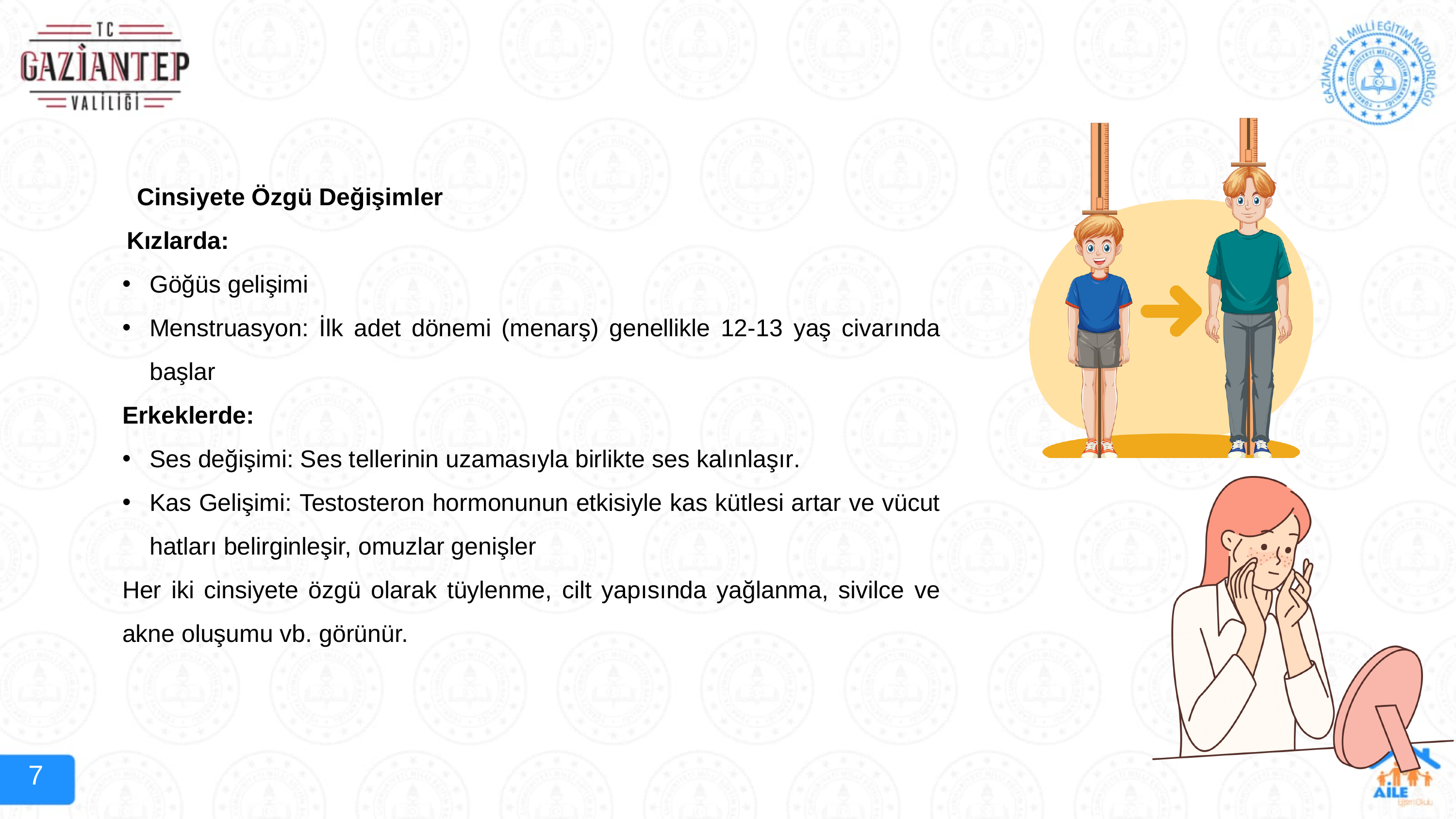

Cinsiyete Özgü Değişimler
      Kızlarda:
Göğüs gelişimi
Menstruasyon: İlk adet dönemi (menarş) genellikle 12-13 yaş civarında başlar
Erkeklerde:
Ses değişimi: Ses tellerinin uzamasıyla birlikte ses kalınlaşır.
Kas Gelişimi: Testosteron hormonunun etkisiyle kas kütlesi artar ve vücut hatları belirginleşir, omuzlar genişler
Her iki cinsiyete özgü olarak tüylenme, cilt yapısında yağlanma, sivilce ve akne oluşumu vb. görünür.

7